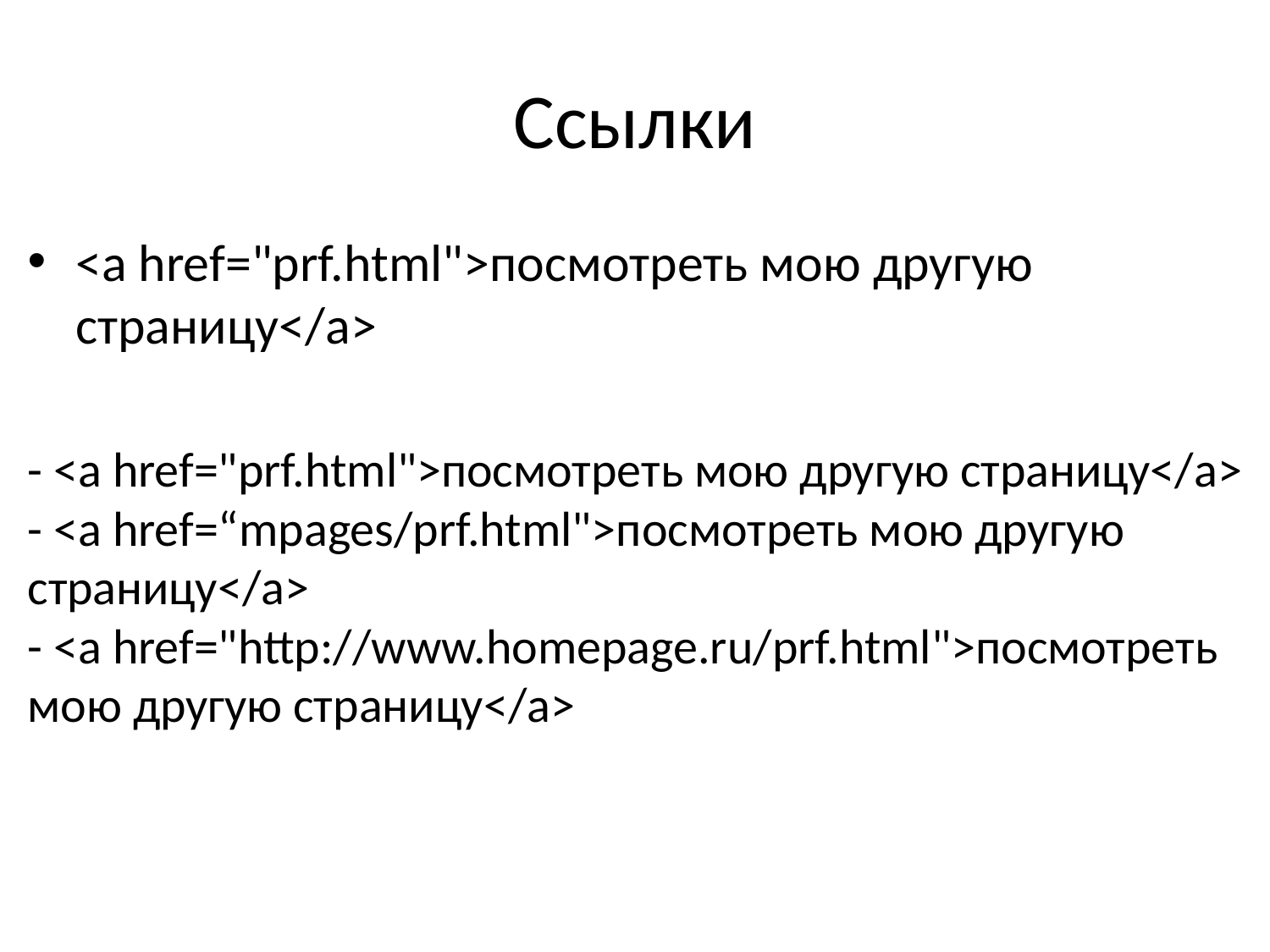

# Ссылки
<a href="prf.html">посмотреть мою другую страницу</a>

- <a href="prf.html">посмотреть мою другую страницу</a>
- <a href=“mpages/prf.html">посмотреть мою другую страницу</a>
- <a href="http://www.homepage.ru/prf.html">посмотреть мою другую страницу</a>